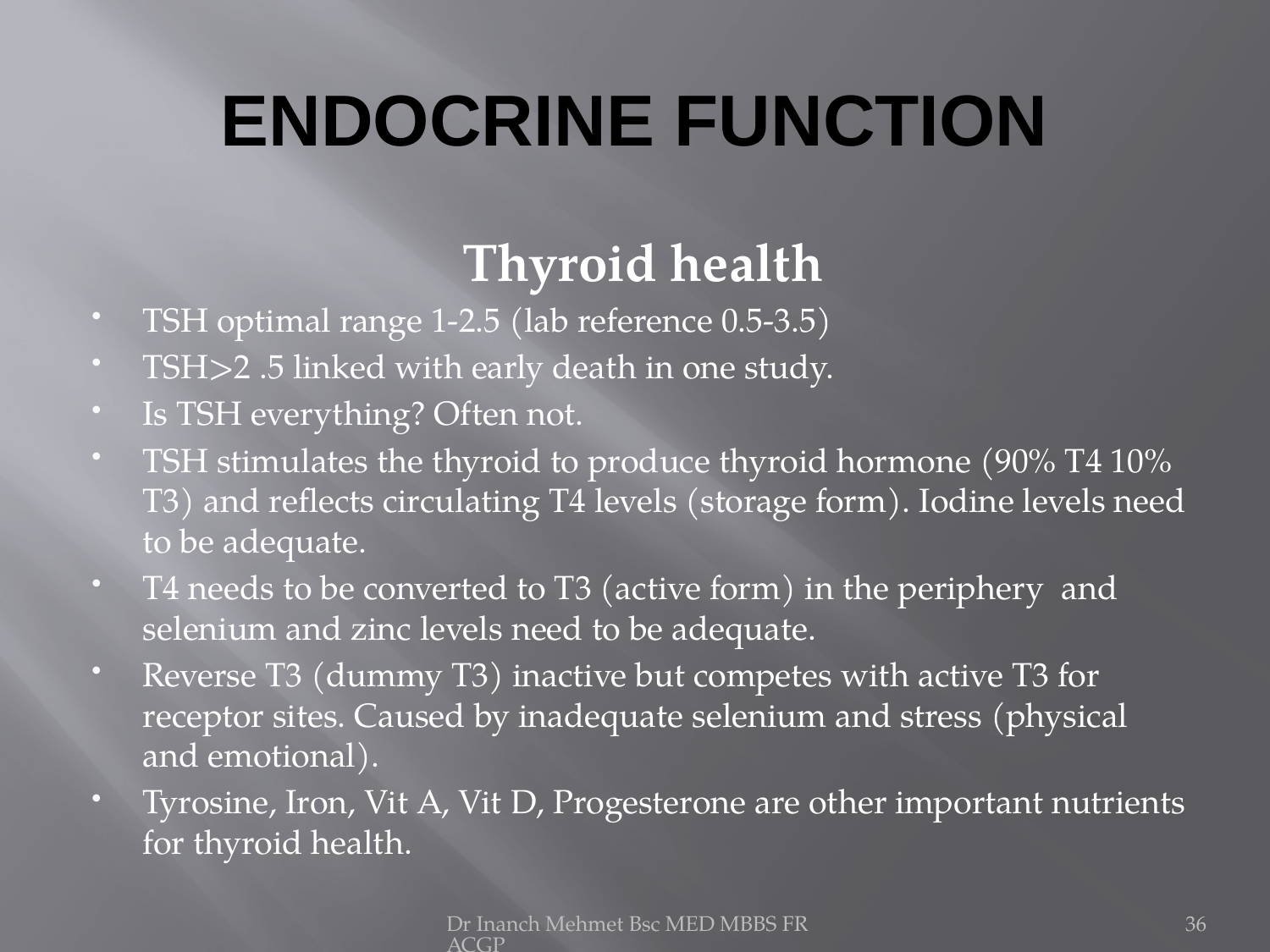

# ENDOCRINE FUNCTION
Thyroid health
TSH optimal range 1-2.5 (lab reference 0.5-3.5)
TSH>2 .5 linked with early death in one study.
Is TSH everything? Often not.
TSH stimulates the thyroid to produce thyroid hormone (90% T4 10% T3) and reflects circulating T4 levels (storage form). Iodine levels need to be adequate.
T4 needs to be converted to T3 (active form) in the periphery  and selenium and zinc levels need to be adequate.
Reverse T3 (dummy T3) inactive but competes with active T3 for receptor sites. Caused by inadequate selenium and stress (physical and emotional).
Tyrosine, Iron, Vit A, Vit D, Progesterone are other important nutrients for thyroid health.

Dr Inanch Mehmet Bsc MED MBBS FRACGP
36